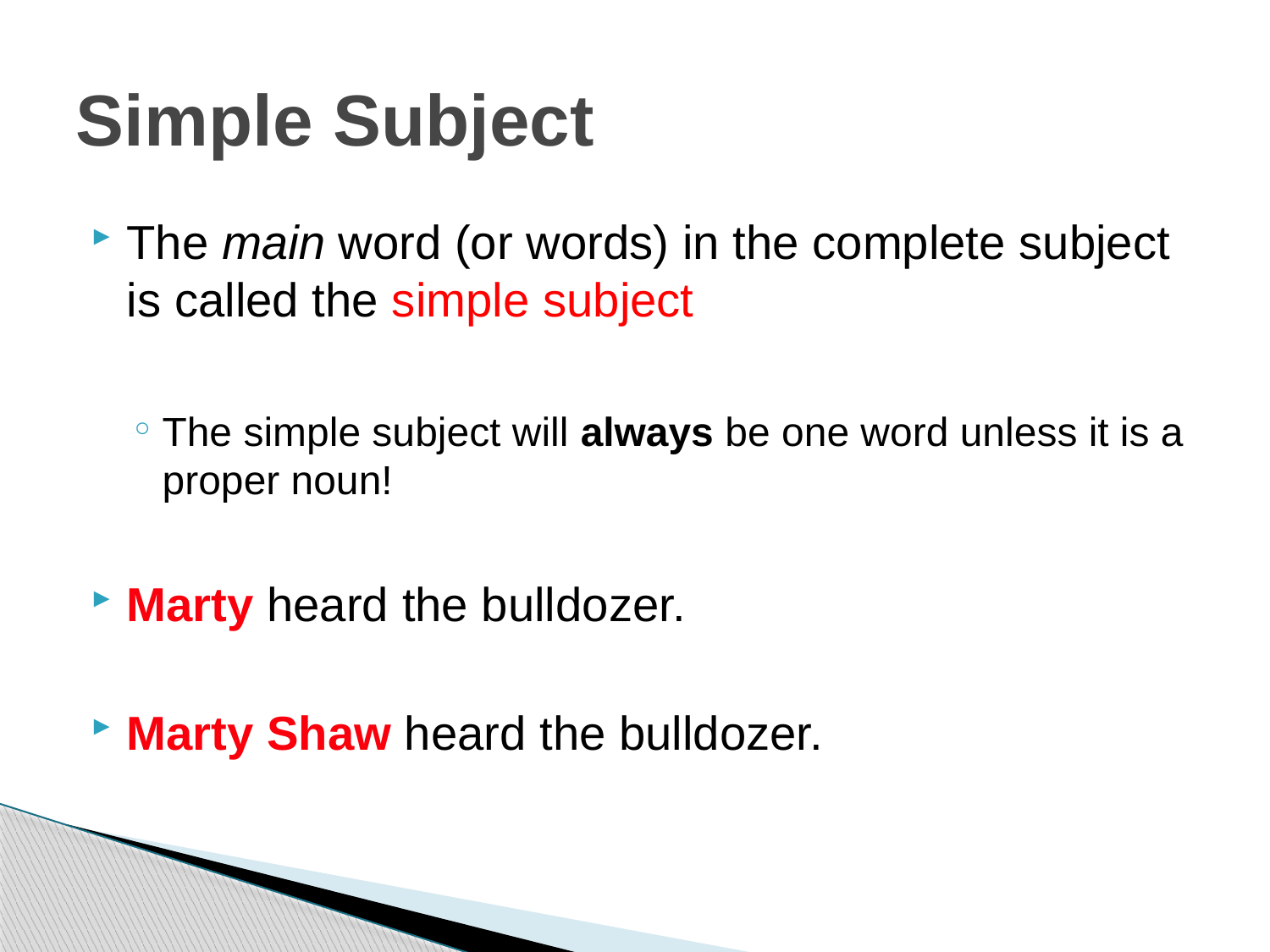

# Simple Subject
The main word (or words) in the complete subject is called the simple subject

The simple subject will always be one word unless it is a proper noun!

Marty heard the bulldozer.

Marty Shaw heard the bulldozer.